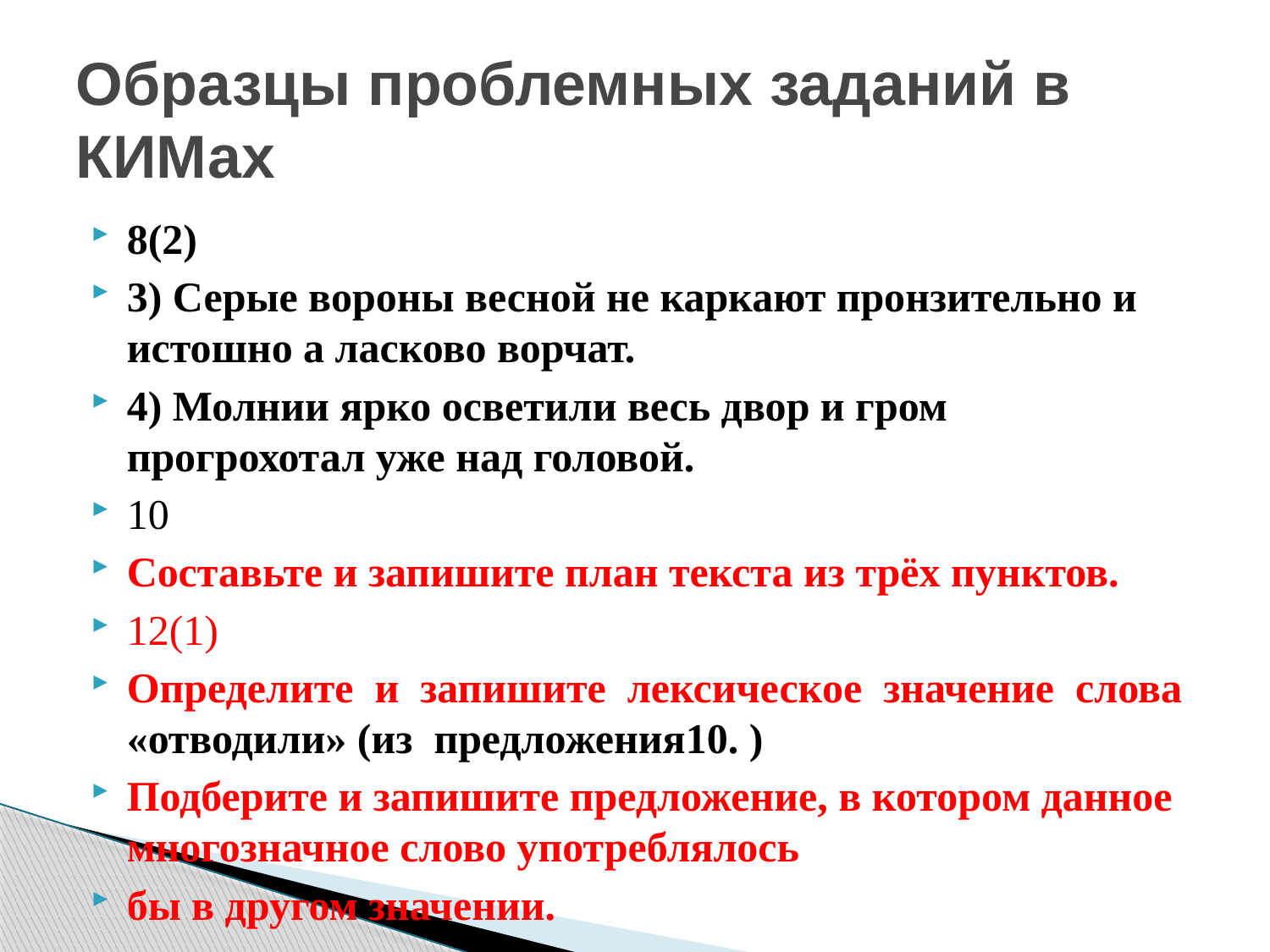

# Образцы проблемных заданий в КИМах
8(2)
3) Серые вороны весной не каркают пронзительно и истошно а ласково ворчат.
4) Молнии ярко осветили весь двор и гром прогрохотал уже над головой.
10
Составьте и запишите план текста из трёх пунктов.
12(1)
Определите  и  запишите  лексическое  значение  слова «отводили» (из  предложения10. )
Подберите и запишите предложение, в котором данное многозначное слово употреблялось
бы в другом значении.